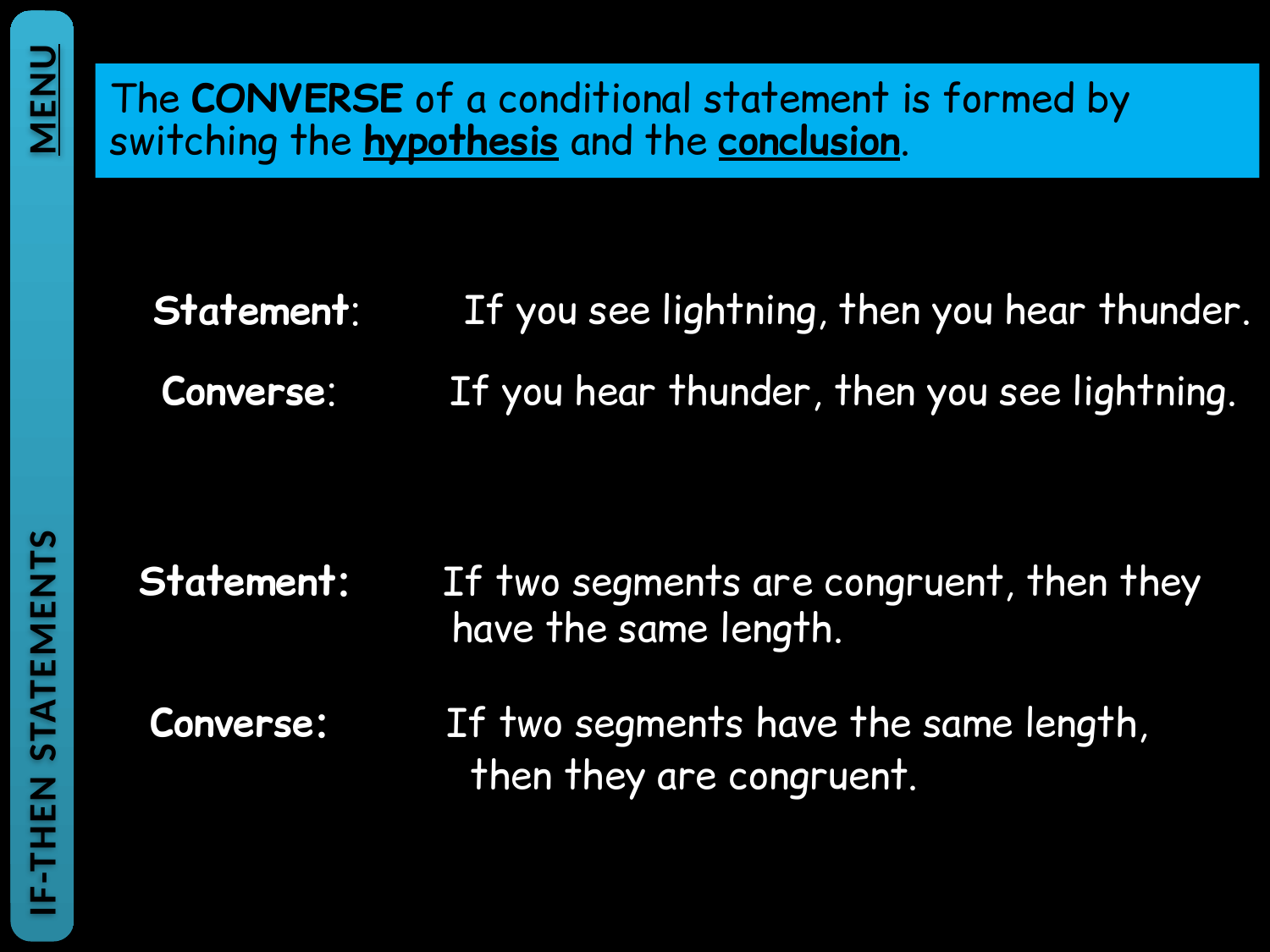

The CONVERSE of a conditional statement is formed by switching the hypothesis and the conclusion.
If you see lightning, then you hear thunder.
Statement:
Converse:
If you hear thunder, then you see lightning.
IF-THEN STATEMENTS			MENU
Statement: 	   If two segments are congruent, then they 		     have the same length.
Converse:
If two segments have the same length,
then they are congruent.